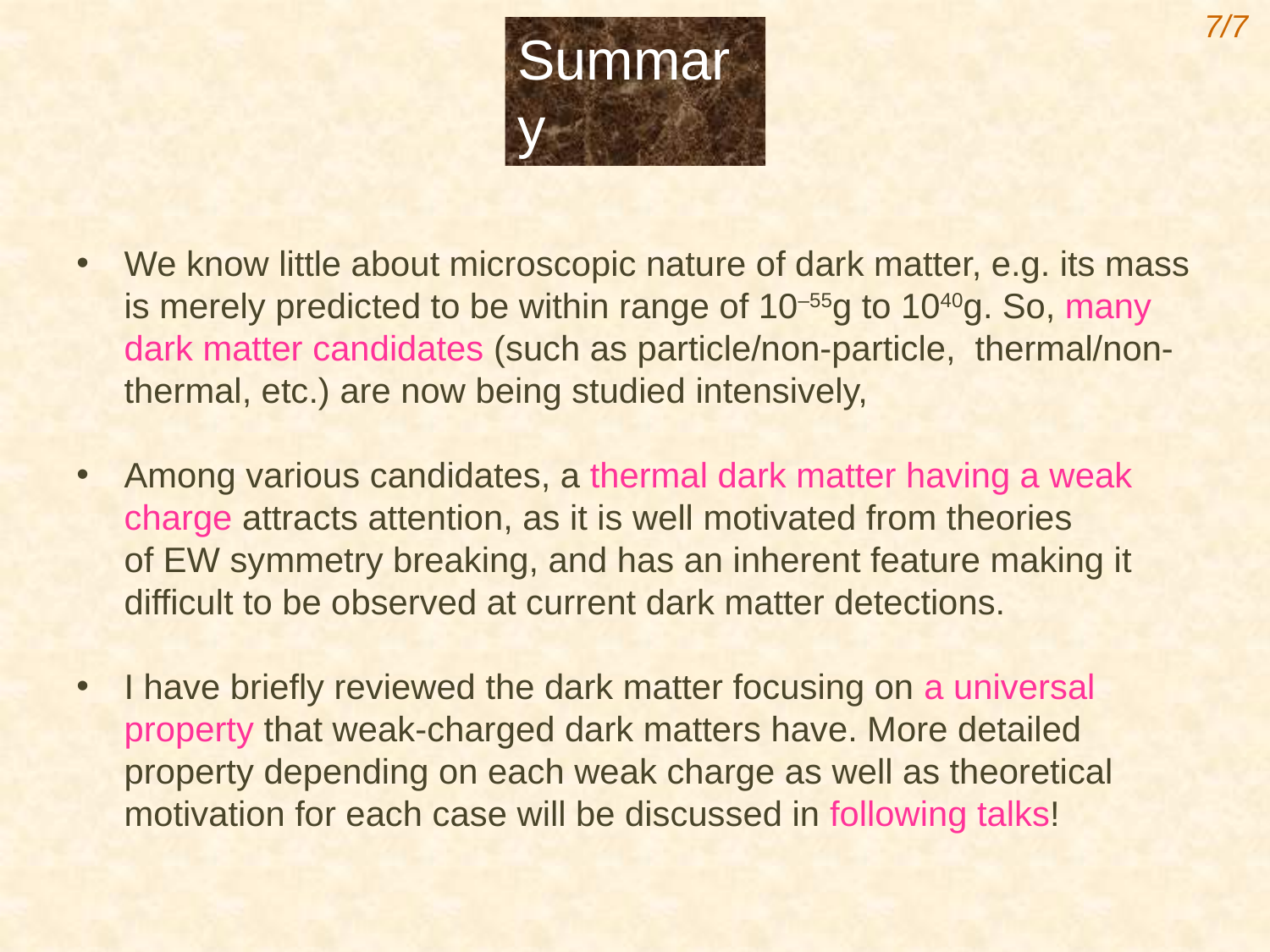

7/7
Summary
We know little about microscopic nature of dark matter, e.g. its mass is merely predicted to be within range of 10–55g to 1040g. So, many dark matter candidates (such as particle/non-particle,  thermal/non-thermal, etc.) are now being studied intensively,
Among various candidates, a thermal dark matter having a weak charge attracts attention, as it is well motivated from theories
of EW symmetry breaking, and has an inherent feature making it difficult to be observed at current dark matter detections.
I have briefly reviewed the dark matter focusing on a universal property that weak-charged dark matters have. More detailed property depending on each weak charge as well as theoretical motivation for each case will be discussed in following talks!